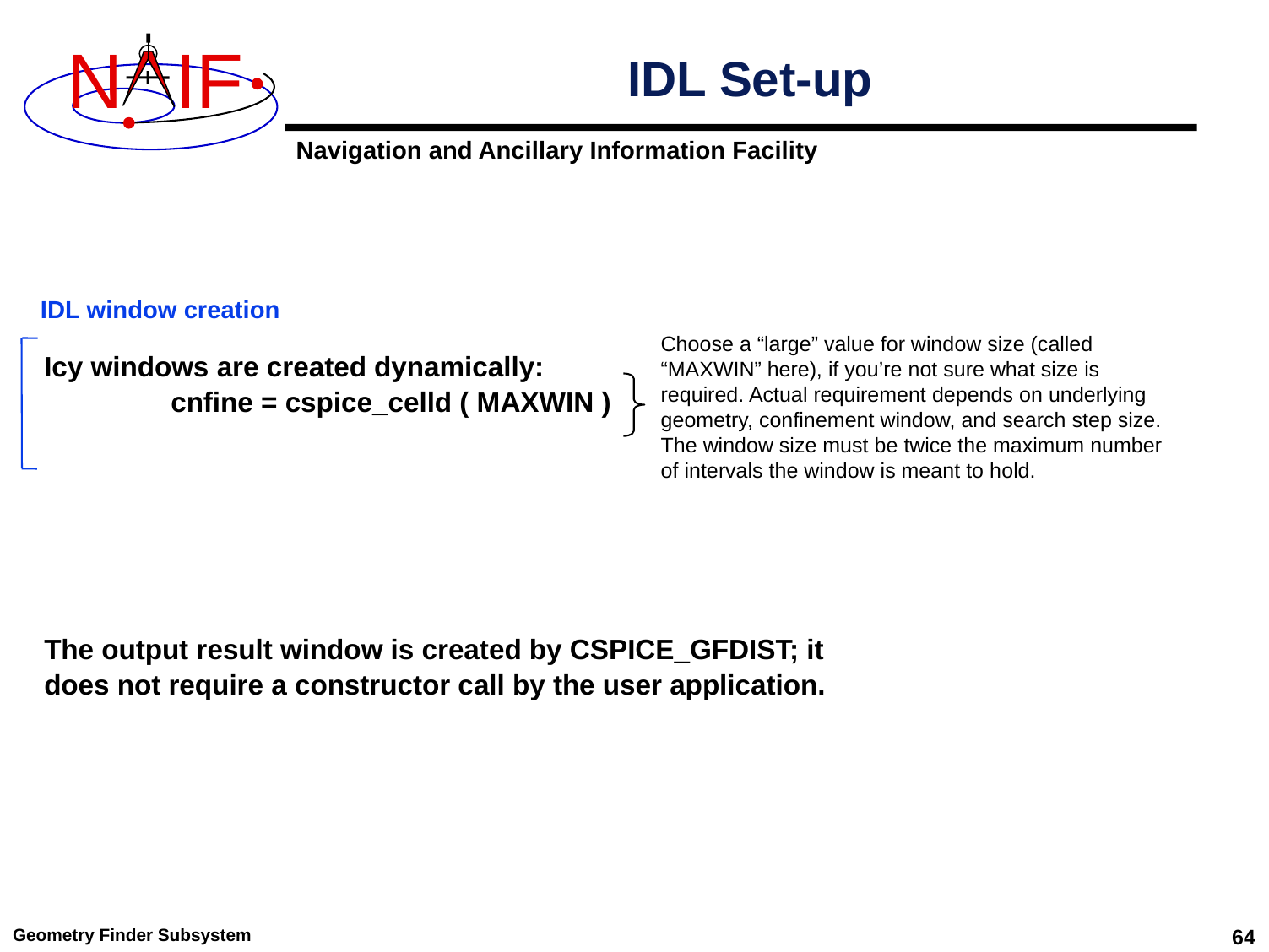

# IDL Set-up

Icy windows are created dynamically:
	cnfine = cspice_celld ( MAXWIN )

The output result window is created by CSPICE_GFDIST; it
does not require a constructor call by the user application.

IDL window creation
Choose a “large” value for window size (called “MAXWIN” here), if you’re not sure what size is required. Actual requirement depends on underlying geometry, confinement window, and search step size. The window size must be twice the maximum number of intervals the window is meant to hold.

Geometry Finder Subsystem
64